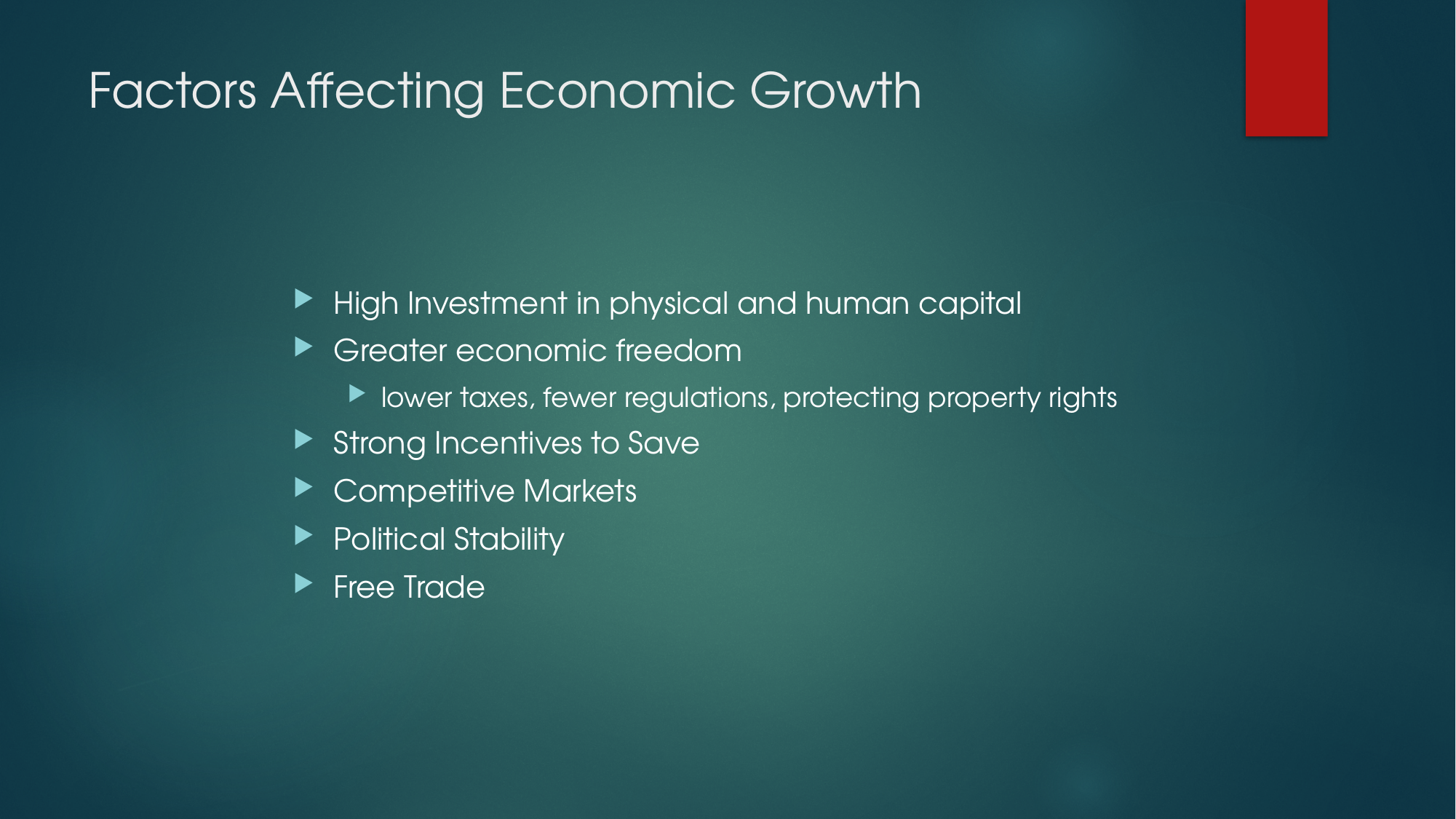

# Factors Affecting Economic Growth
High Investment in physical and human capital
Greater economic freedom
lower taxes, fewer regulations, protecting property rights
Strong Incentives to Save
Competitive Markets
Political Stability
Free Trade